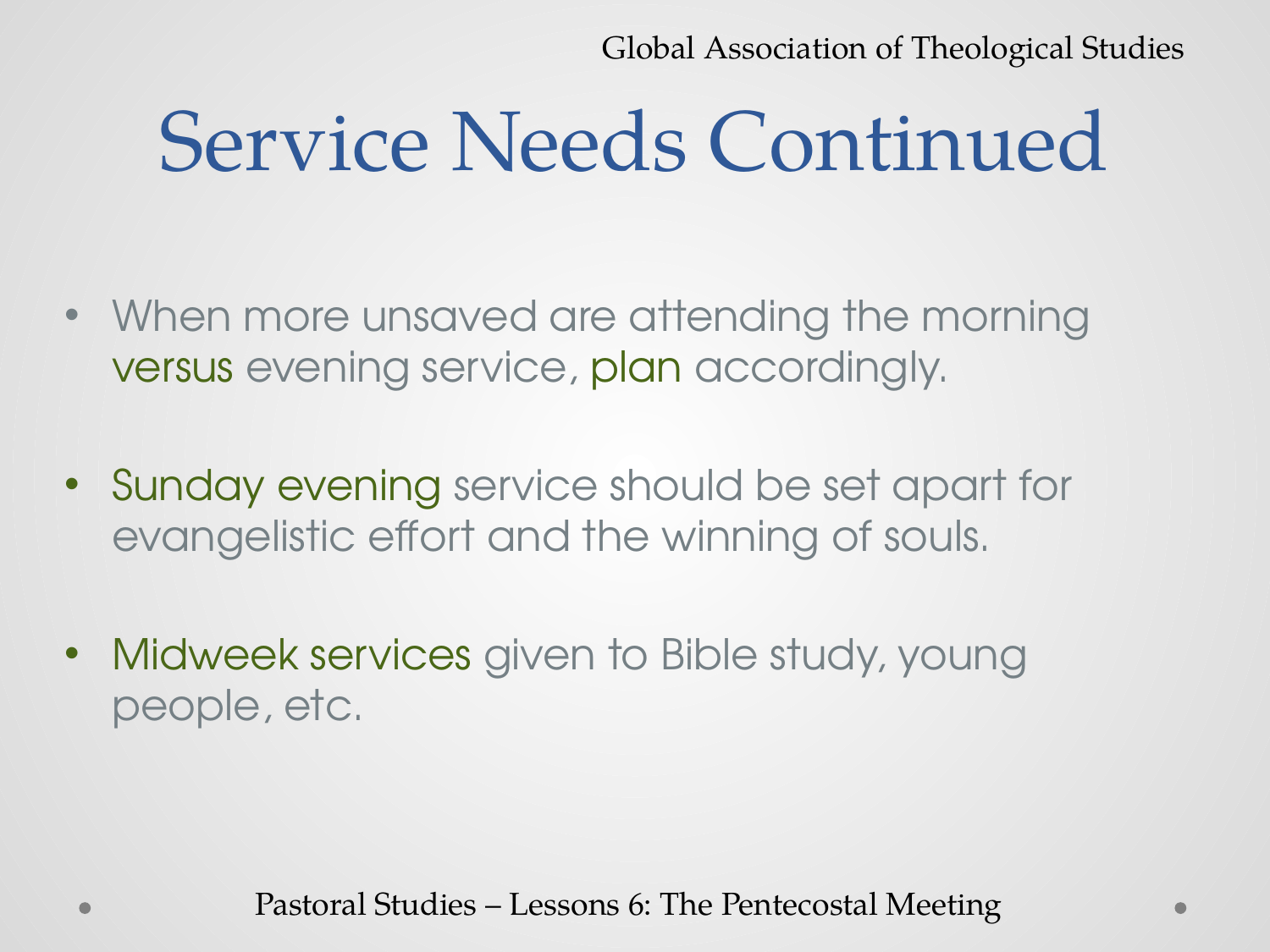

# Service Needs Continued
Global Association of Theological Studies

When more unsaved are attending the morning versus evening service, plan accordingly.

Sunday evening service should be set apart for evangelistic effort and the winning of souls.

Midweek services given to Bible study, young people, etc.
Pastoral Studies – Lessons 6: The Pentecostal Meeting